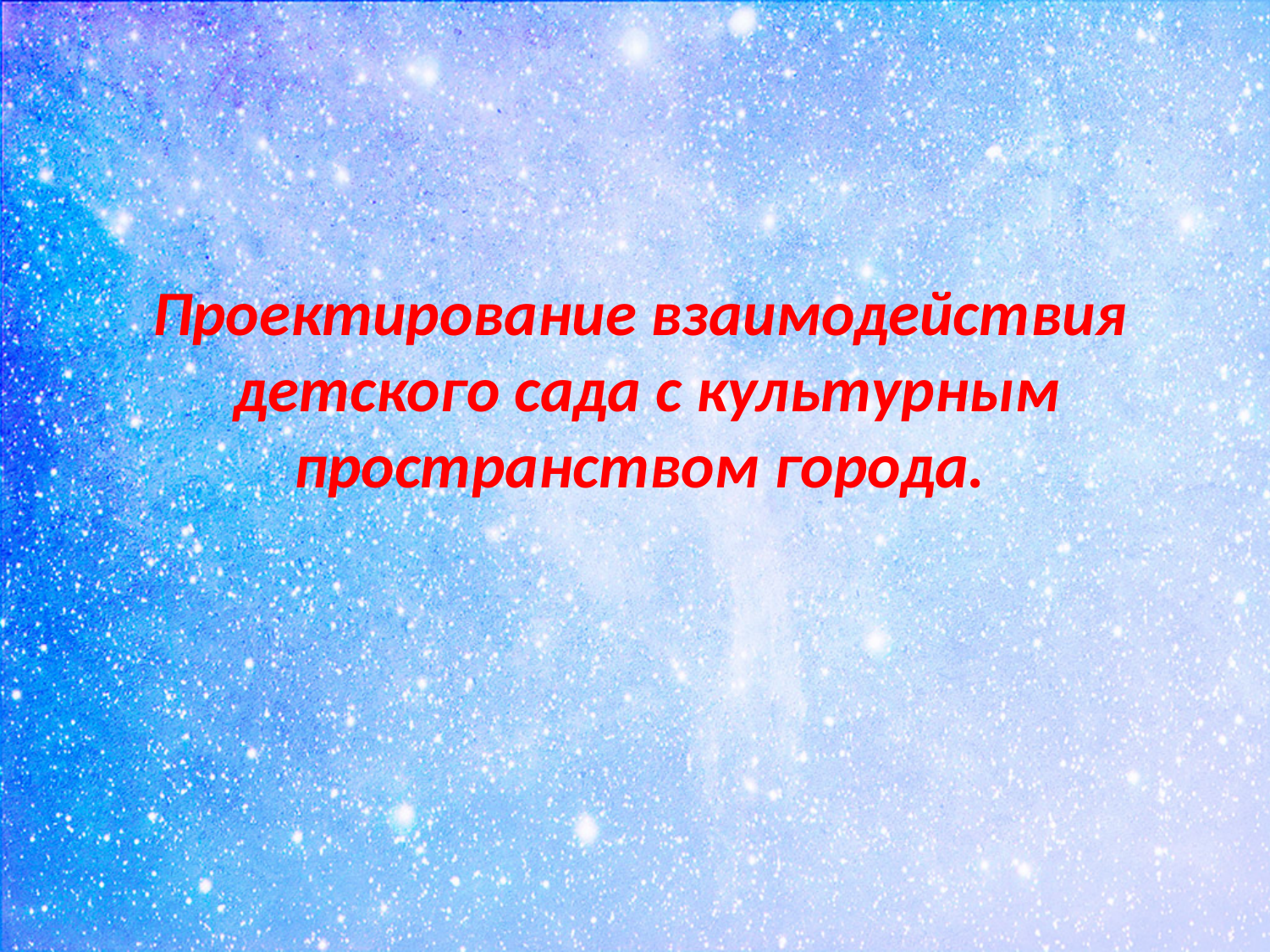

Проектирование взаимодействия  детского сада с культурным пространством города.